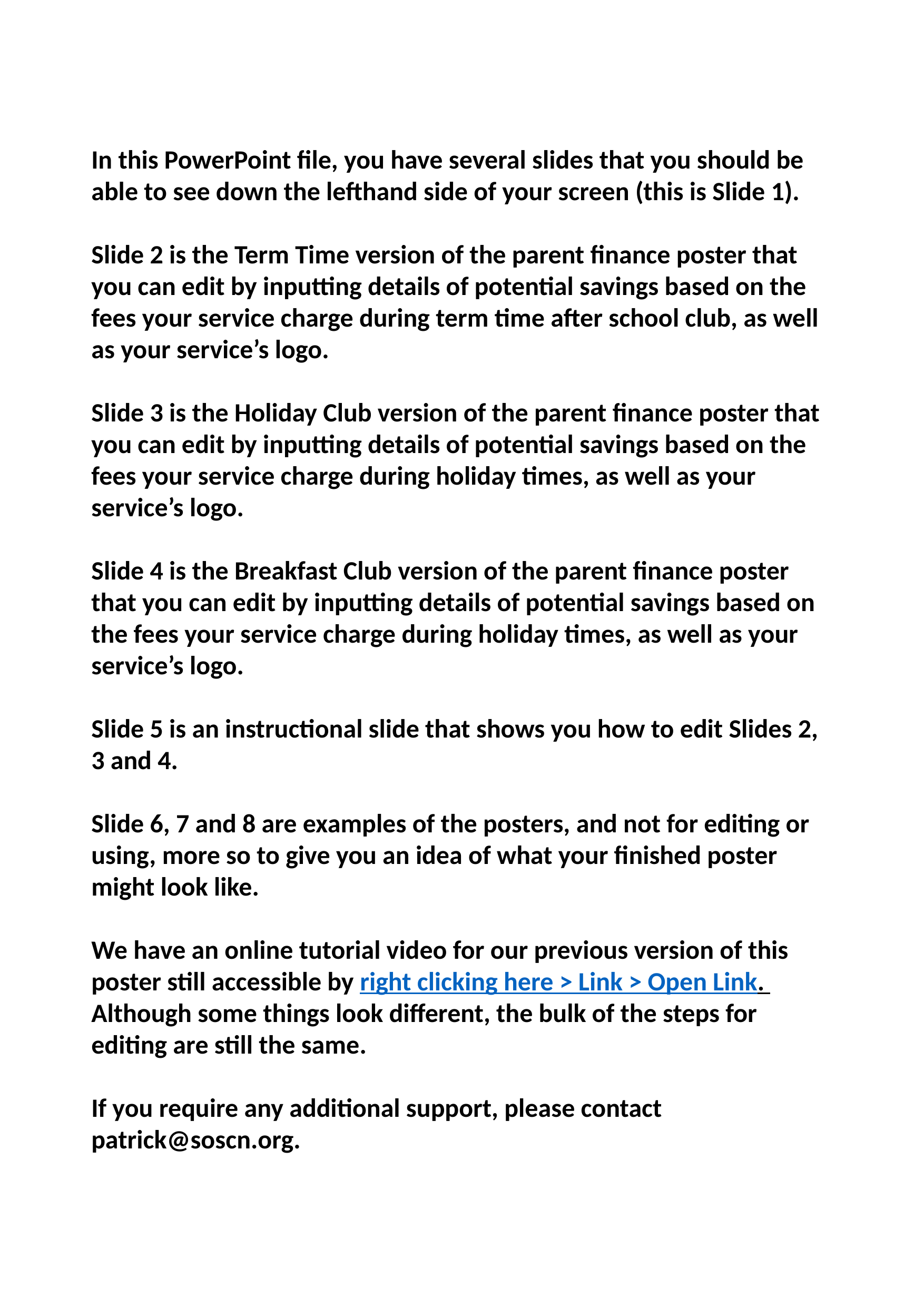

In this PowerPoint file, you have several slides that you should be able to see down the lefthand side of your screen (this is Slide 1).

Slide 2 is the Term Time version of the parent finance poster that you can edit by inputting details of potential savings based on the fees your service charge during term time after school club, as well as your service’s logo.

Slide 3 is the Holiday Club version of the parent finance poster that you can edit by inputting details of potential savings based on the fees your service charge during holiday times, as well as your service’s logo.

Slide 4 is the Breakfast Club version of the parent finance poster that you can edit by inputting details of potential savings based on the fees your service charge during holiday times, as well as your service’s logo.

Slide 5 is an instructional slide that shows you how to edit Slides 2, 3 and 4.

Slide 6, 7 and 8 are examples of the posters, and not for editing or using, more so to give you an idea of what your finished poster might look like.

We have an online tutorial video for our previous version of this poster still accessible by right clicking here > Link > Open Link. Although some things look different, the bulk of the steps for editing are still the same.

If you require any additional support, please contact patrick@soscn.org.